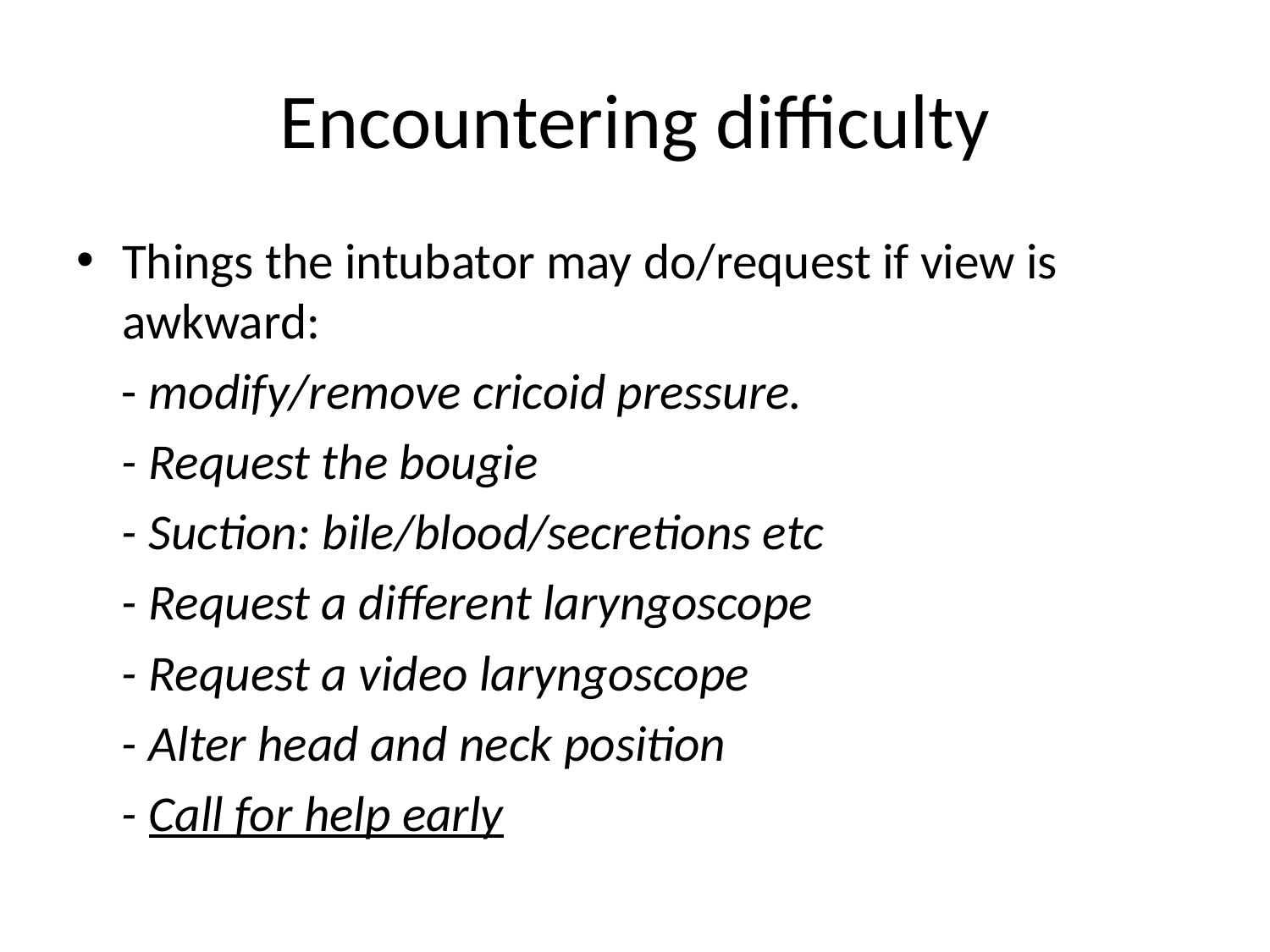

# Encountering difficulty
Things the intubator may do/request if view is awkward:
    - modify/remove cricoid pressure.
    - Request the bougie
    - Suction: bile/blood/secretions etc
    - Request a different laryngoscope
    - Request a video laryngoscope
    - Alter head and neck position
    - Call for help early